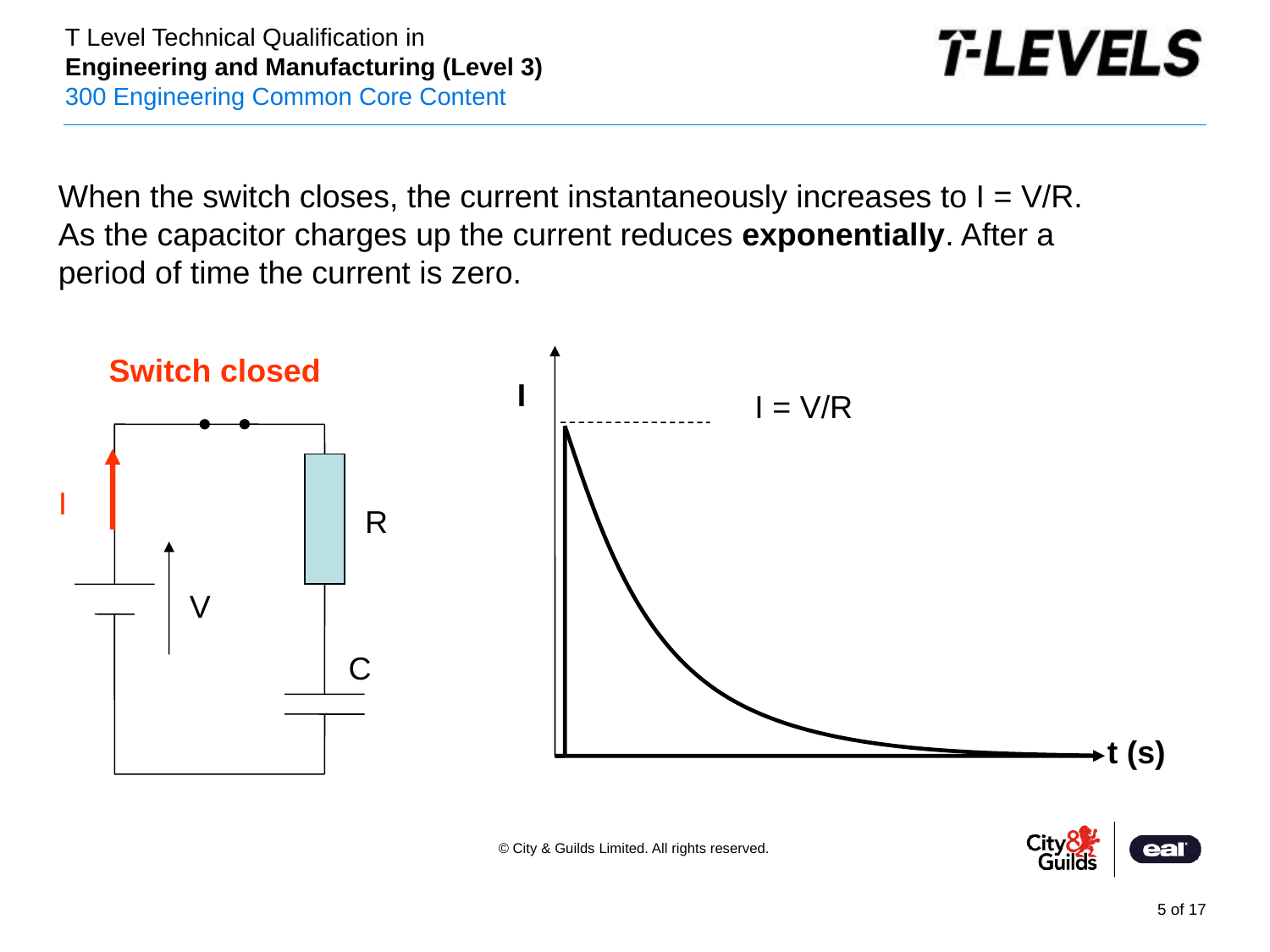

When the switch closes, the current instantaneously increases to I = V/R.
As the capacitor charges up the current reduces exponentially. After a period of time the current is zero.
Switch closed

    I
I = V/R

I
R

V

C

t (s)